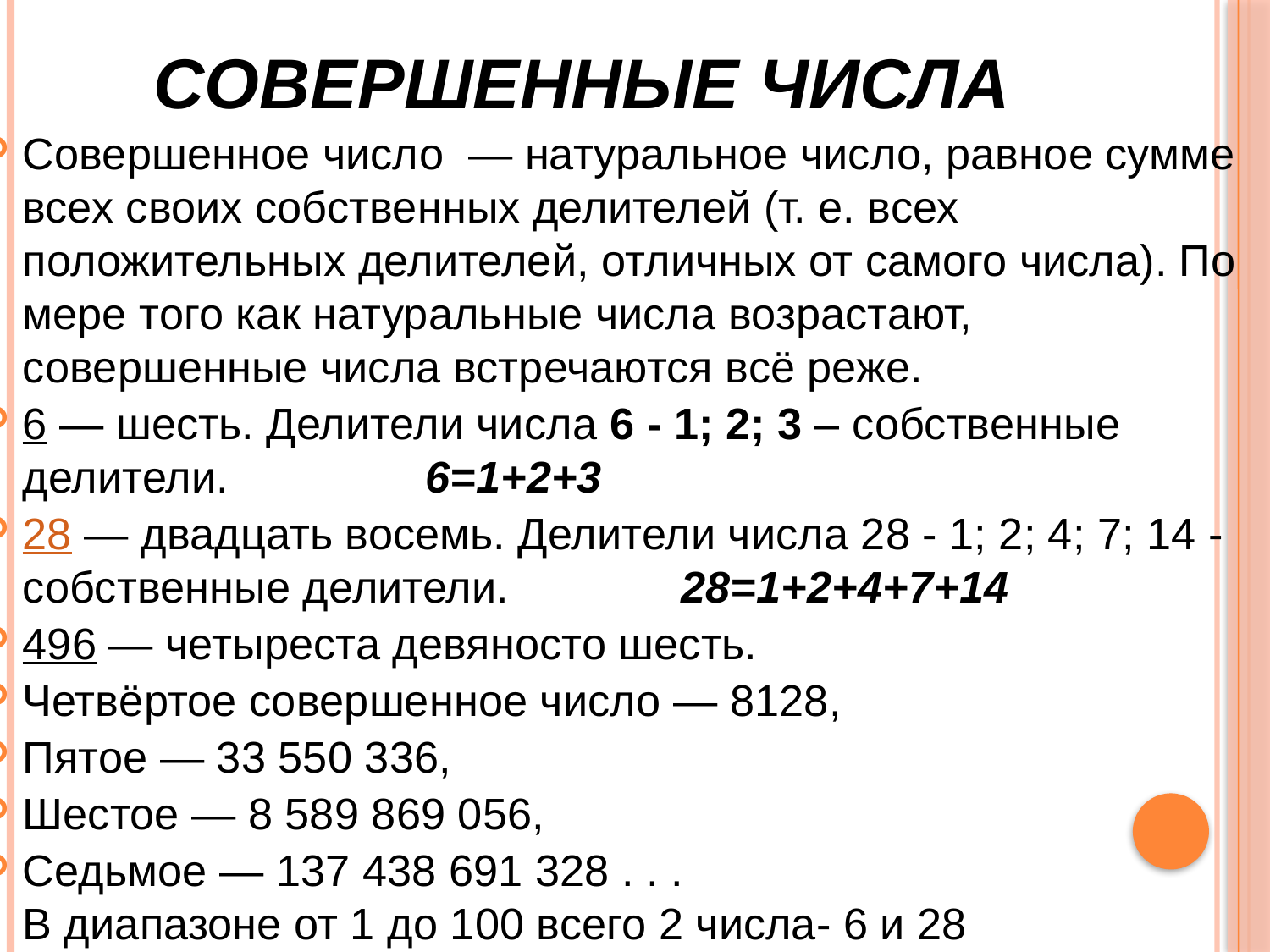

# Совершенные числа
Совершенное число  — натуральное число, равное сумме всех своих собственных делителей (т. е. всех положительных делителей, отличных от самого числа). По мере того как натуральные числа возрастают, совершенные числа встречаются всё реже.
6 — шесть. Делители числа 6 - 1; 2; 3 – собственные делители.                6=1+2+3
28 — двадцать восемь. Делители числа 28 - 1; 2; 4; 7; 14 - собственные делители.              28=1+2+4+7+14
496 — четыреста девяносто шесть.
Четвёртое совершенное число — 8128,
Пятое — 33 550 336,
Шестое — 8 589 869 056,
Седьмое — 137 438 691 328 . . .
В диапазоне от 1 до 100 всего 2 числа- 6 и 28